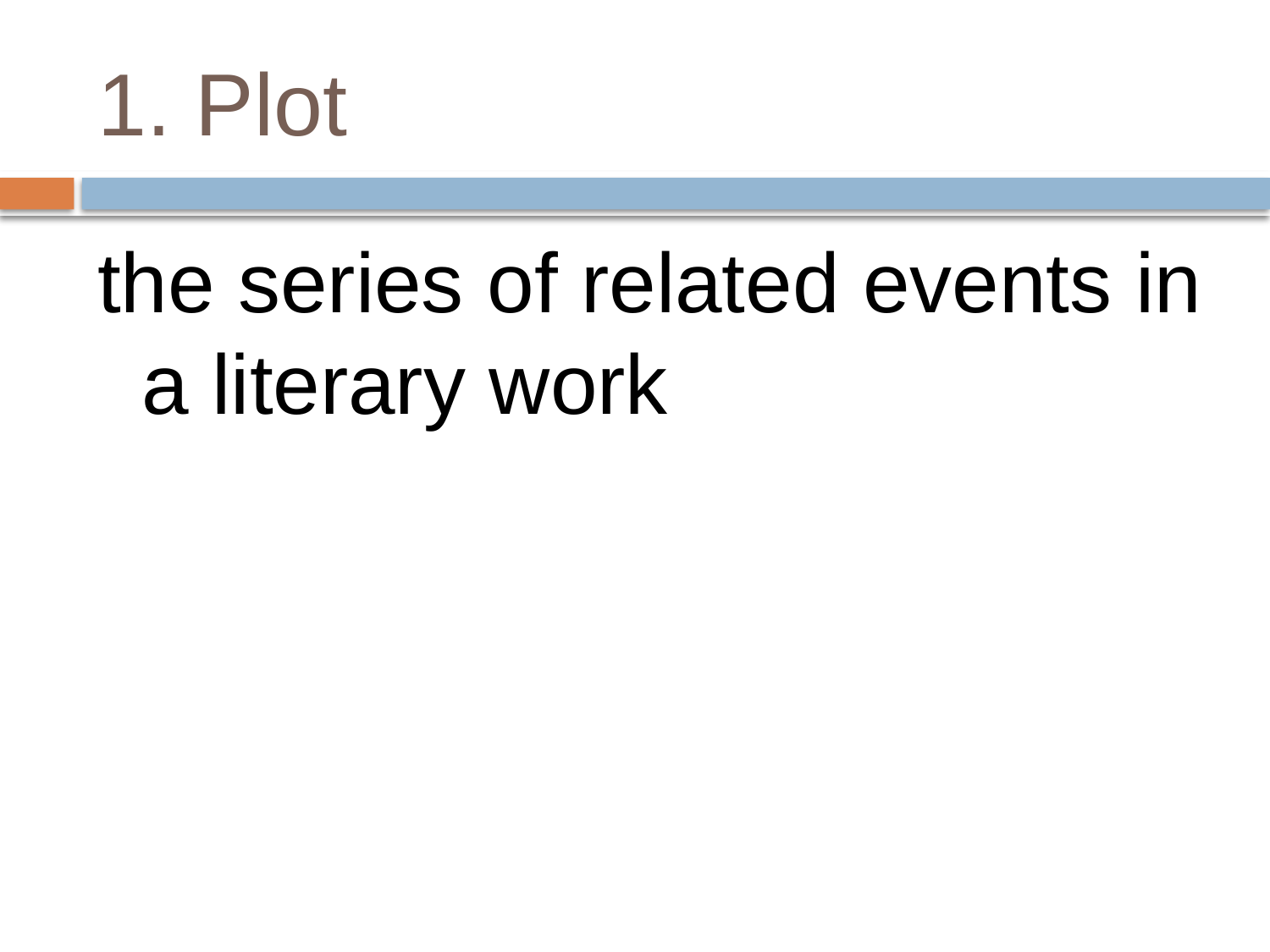

# 1. Plot
the series of related events in a literary work